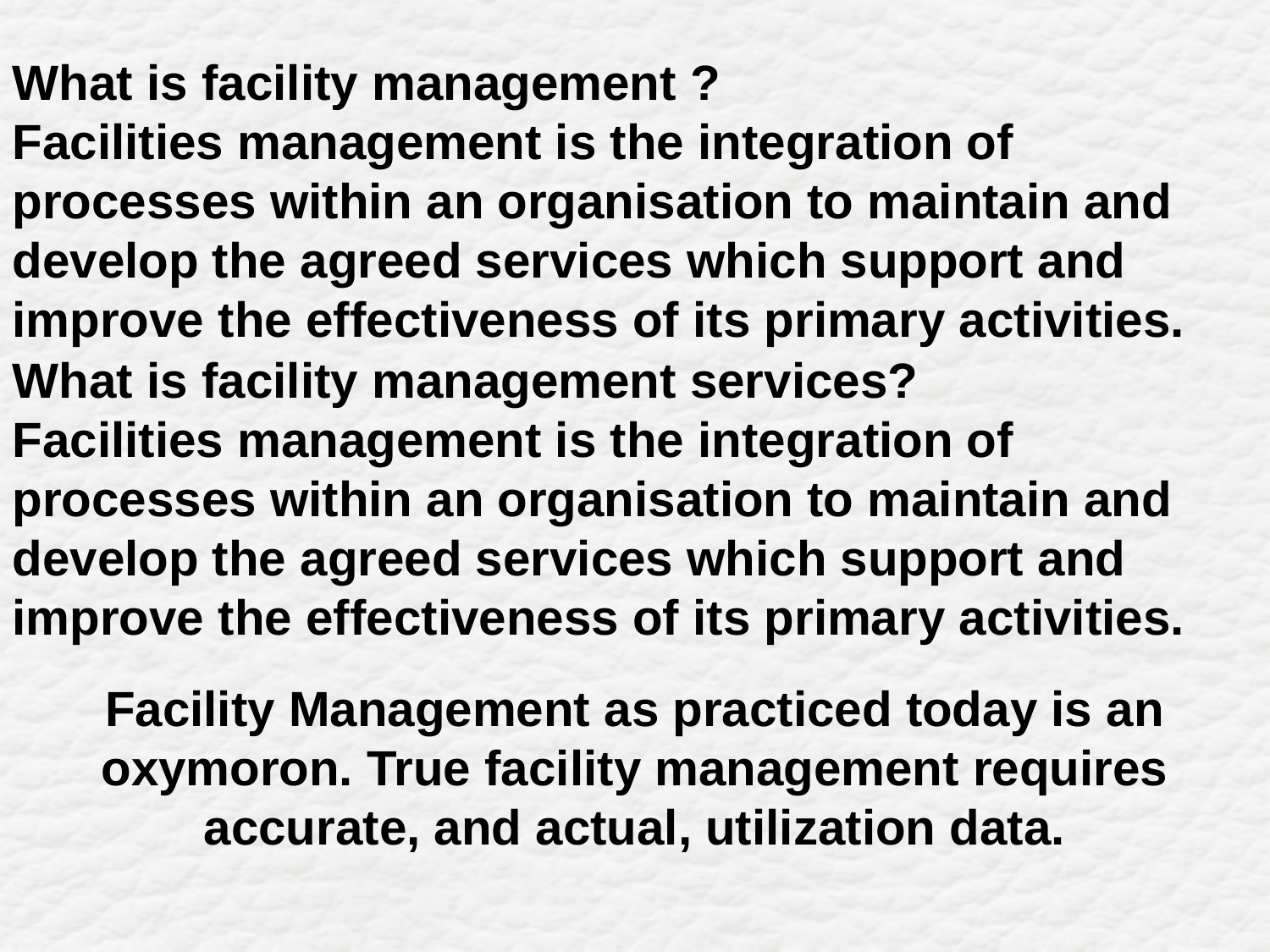

What is facility management ?
Facilities management is the integration of processes within an organisation to maintain and develop the agreed services which support and improve the effectiveness of its primary activities.
What is facility management services?
Facilities management is the integration of processes within an organisation to maintain and develop the agreed services which support and improve the effectiveness of its primary activities.
Facility Management as practiced today is an oxymoron. True facility management requires accurate, and actual, utilization data.